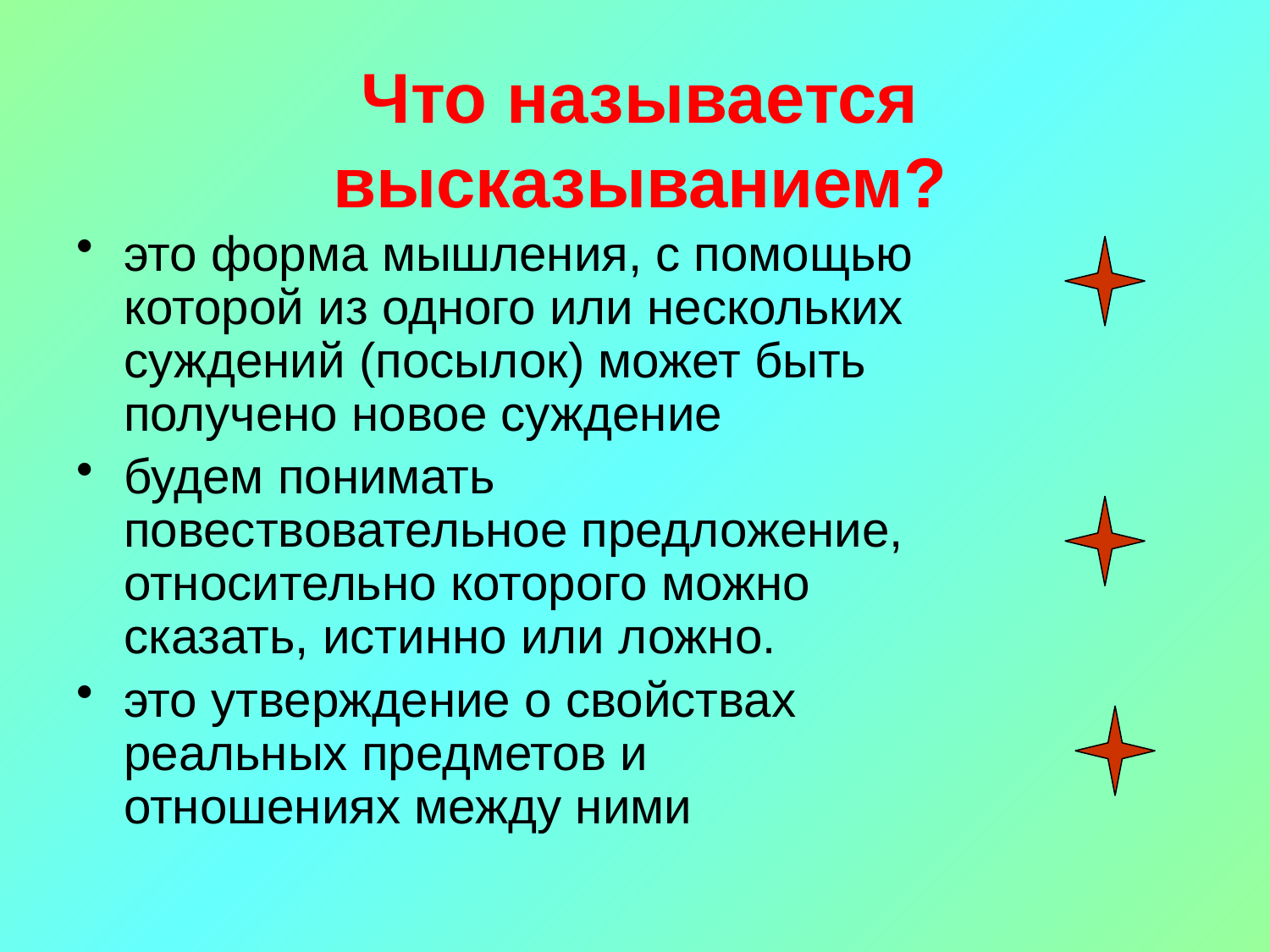

# Что называется высказыванием?
это форма мышления, с помощью которой из одного или нескольких суждений (посылок) может быть получено новое суждение
будем понимать повествовательное предложение, относительно которого можно сказать, истинно или ложно.
это утверждение о свойствах реальных предметов и отношениях между ними